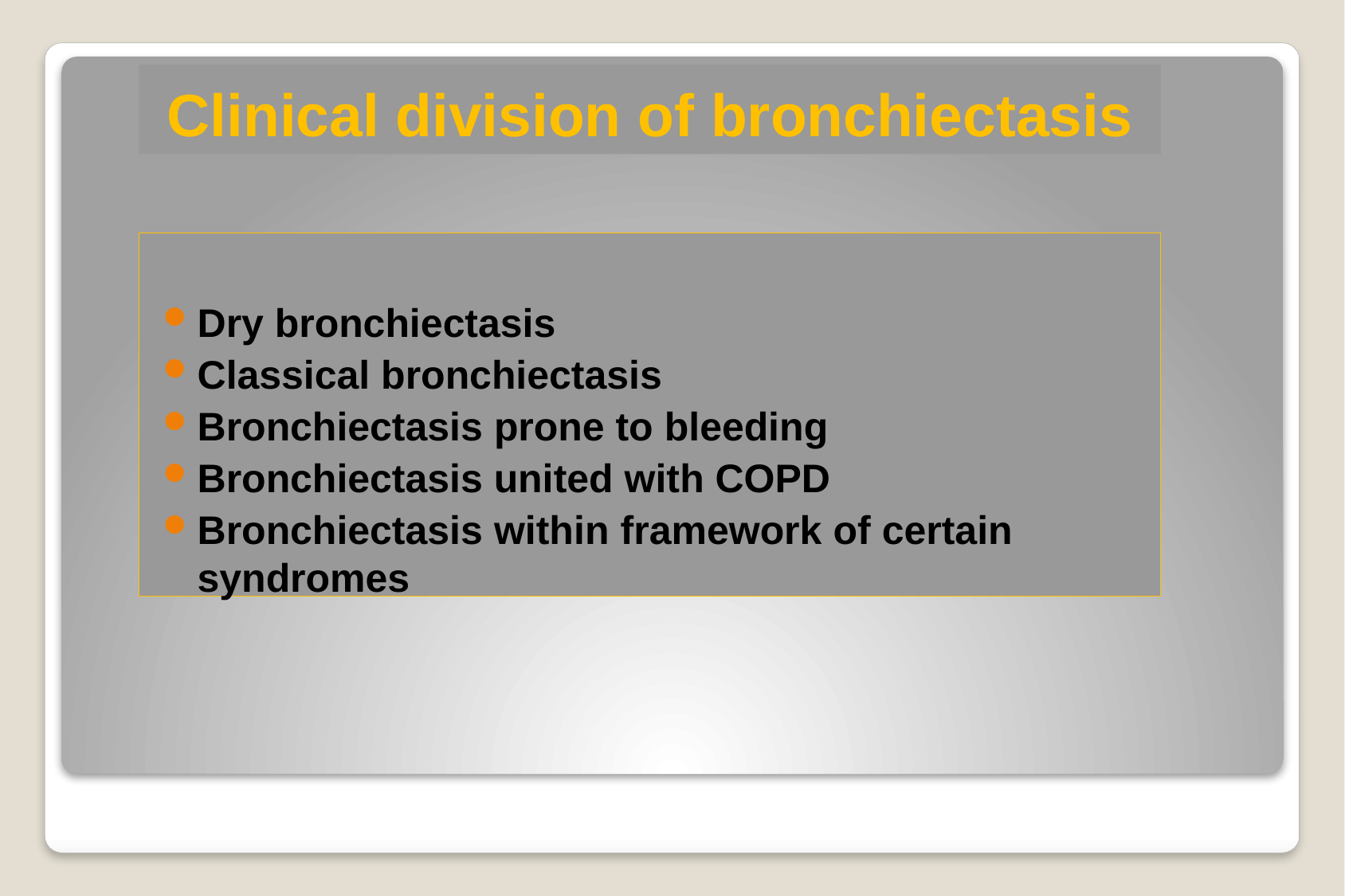

# Clinical division of bronchiectasis

Dry bronchiectasis
Classical bronchiectasis
Bronchiectasis prone to bleeding
Bronchiectasis united with COPD
Bronchiectasis within framework of certain syndromes